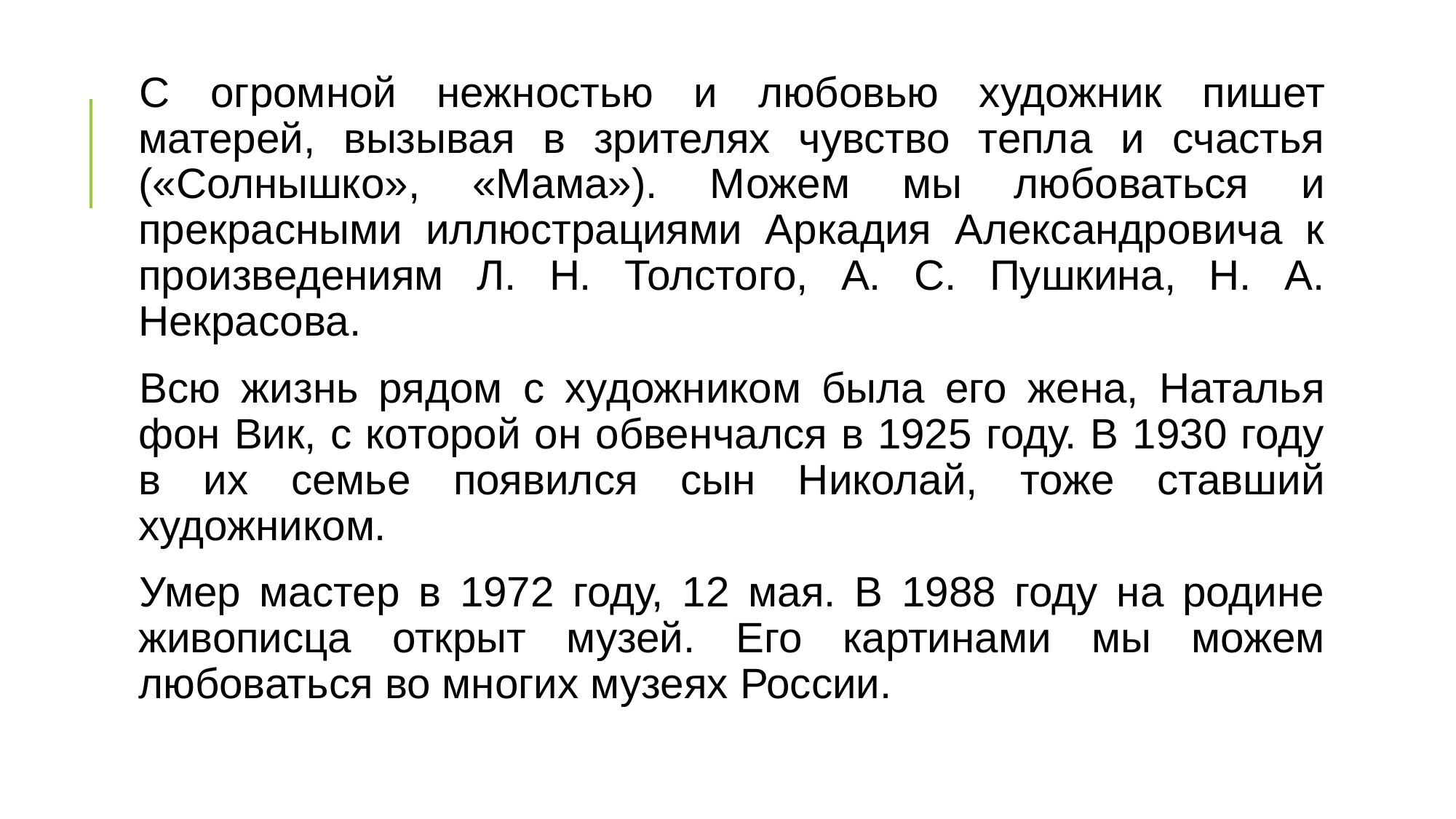

С огромной нежностью и любовью художник пишет матерей, вызывая в зрителях чувство тепла и счастья («Солнышко», «Мама»). Можем мы любоваться и прекрасными иллюстрациями Аркадия Александровича к произведениям Л. Н. Толстого, А. С. Пушкина, Н. А. Некрасова.
Всю жизнь рядом с художником была его жена, Наталья фон Вик, с которой он обвенчался в 1925 году. В 1930 году в их семье появился сын Николай, тоже ставший художником.
Умер мастер в 1972 году, 12 мая. В 1988 году на родине живописца открыт музей. Его картинами мы можем любоваться во многих музеях России.